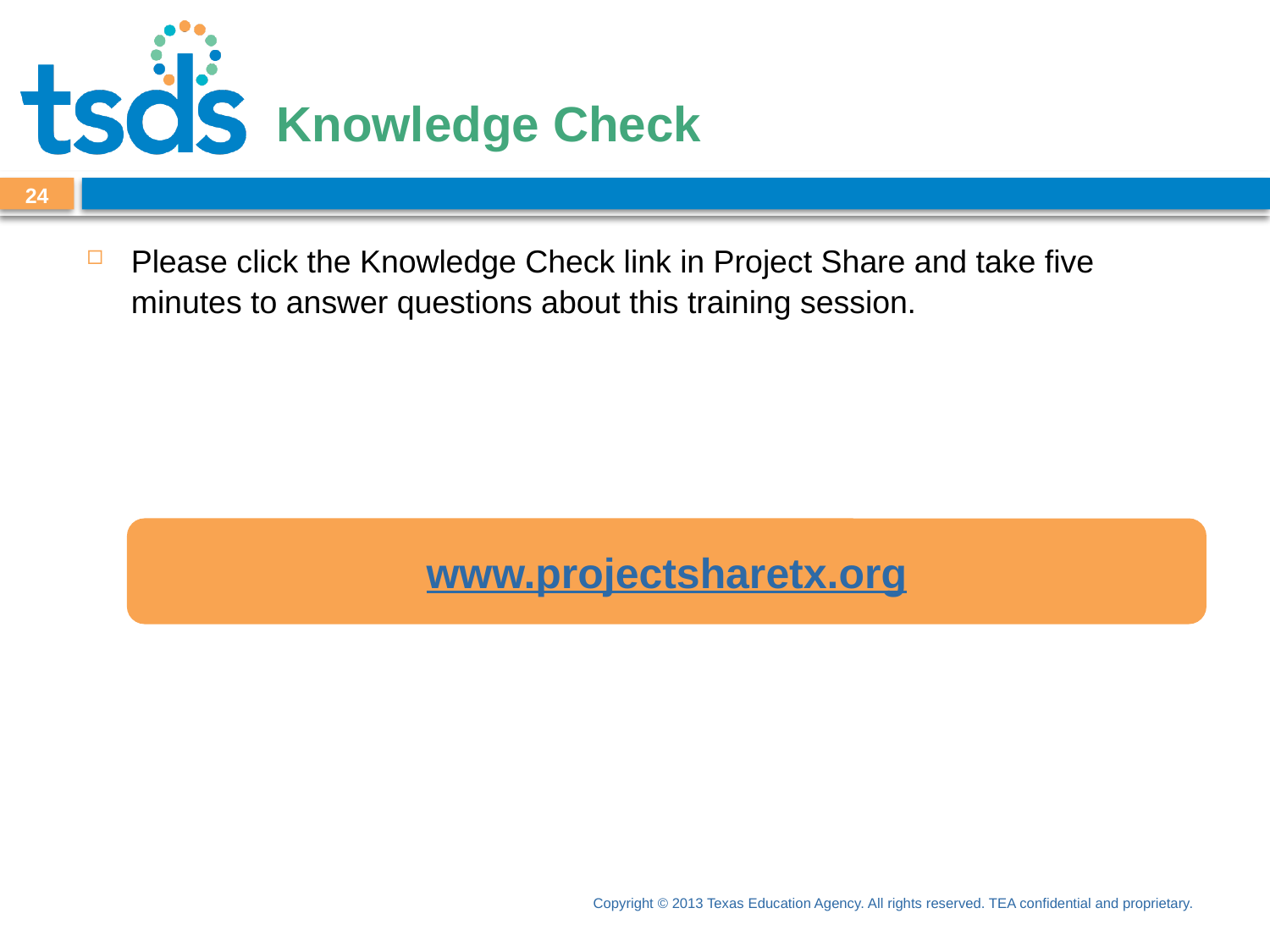

# Knowledge Check
24
Please click the Knowledge Check link in Project Share and take five minutes to answer questions about this training session.
www.projectsharetx.org